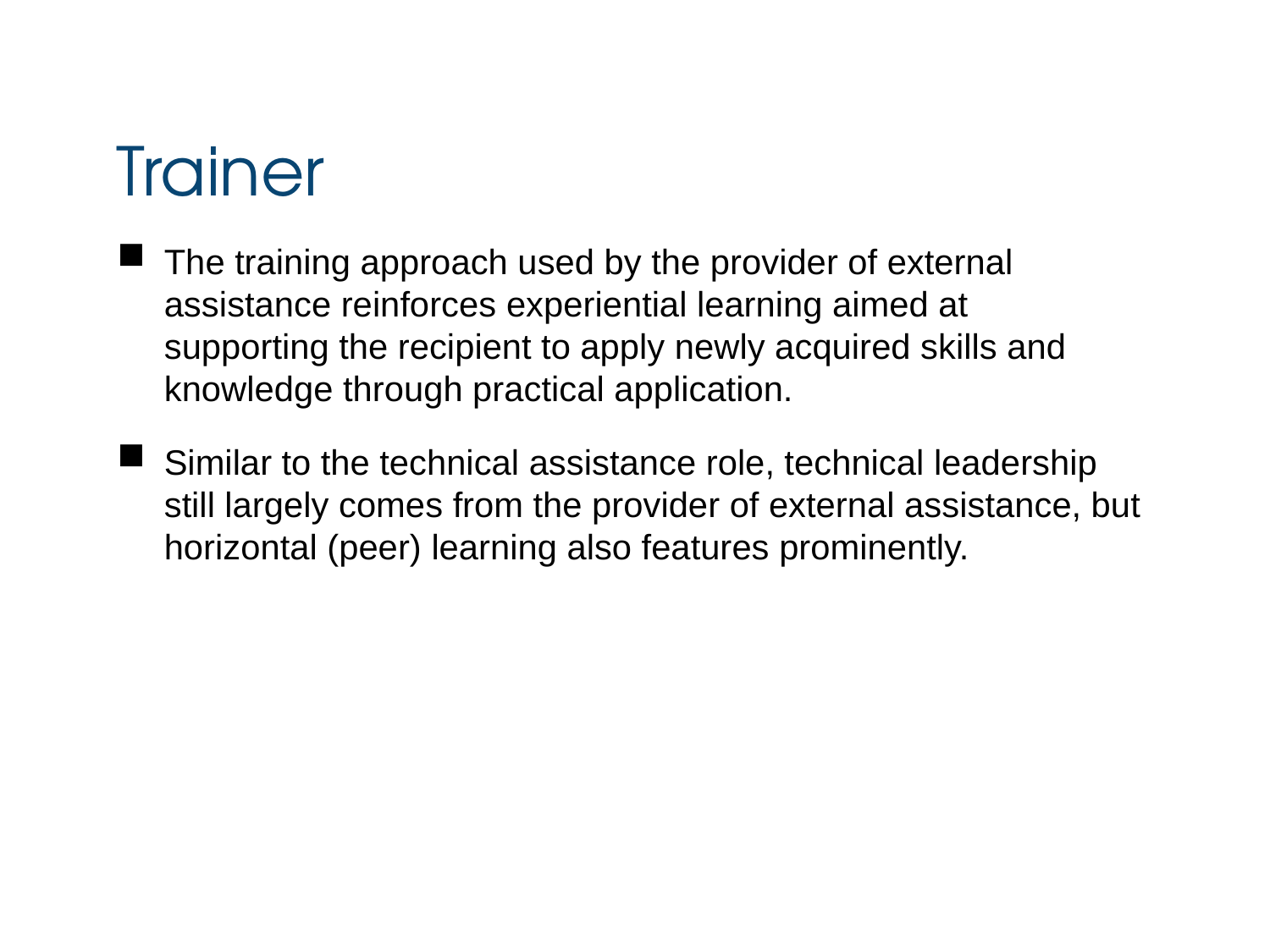

# Trainer
The training approach used by the provider of external assistance reinforces experiential learning aimed at supporting the recipient to apply newly acquired skills and knowledge through practical application.
Similar to the technical assistance role, technical leadership still largely comes from the provider of external assistance, but horizontal (peer) learning also features prominently.